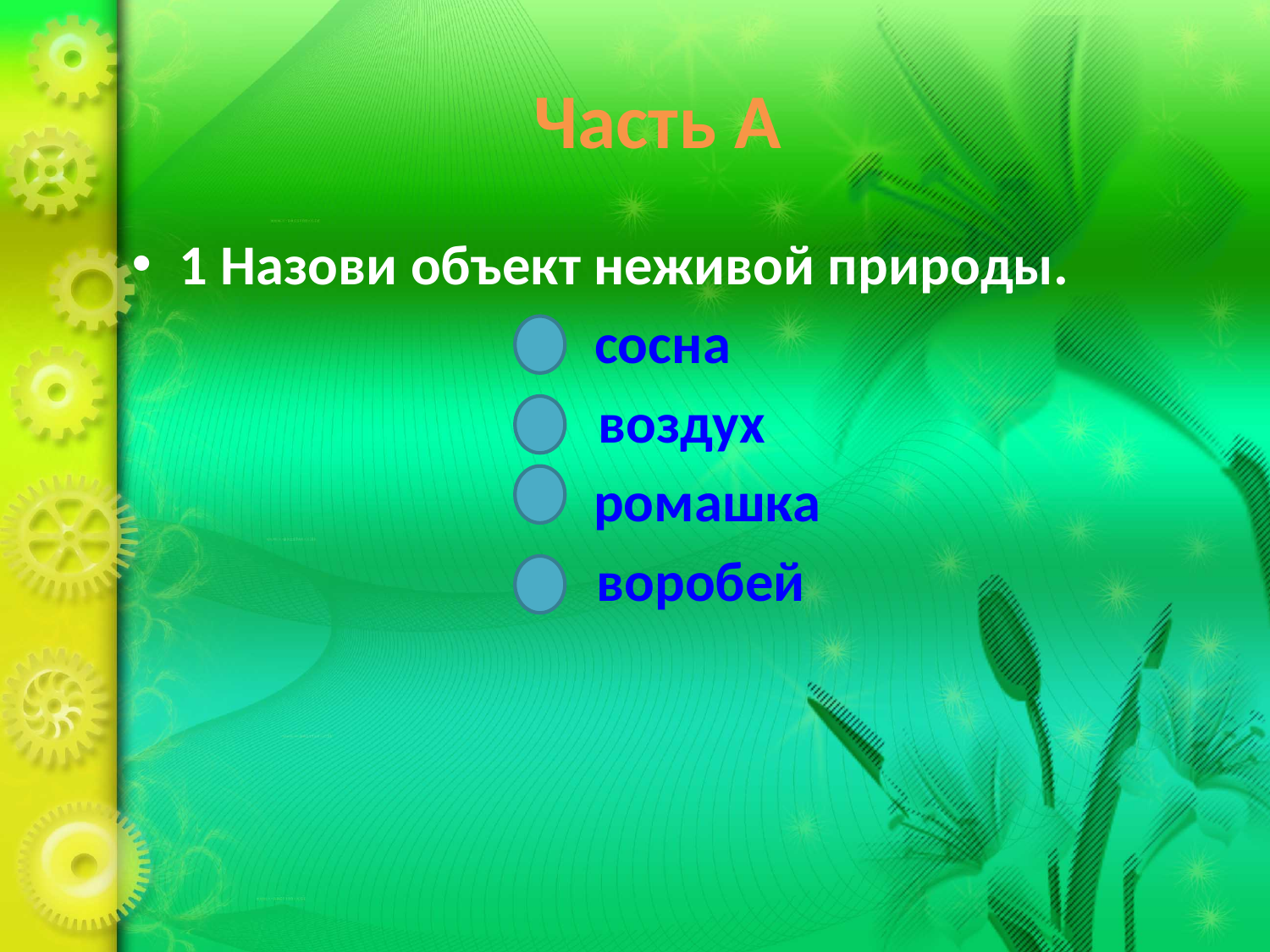

# Часть А
1 Назови объект неживой природы.
сосна
   воздух
       ромашка
      воробей